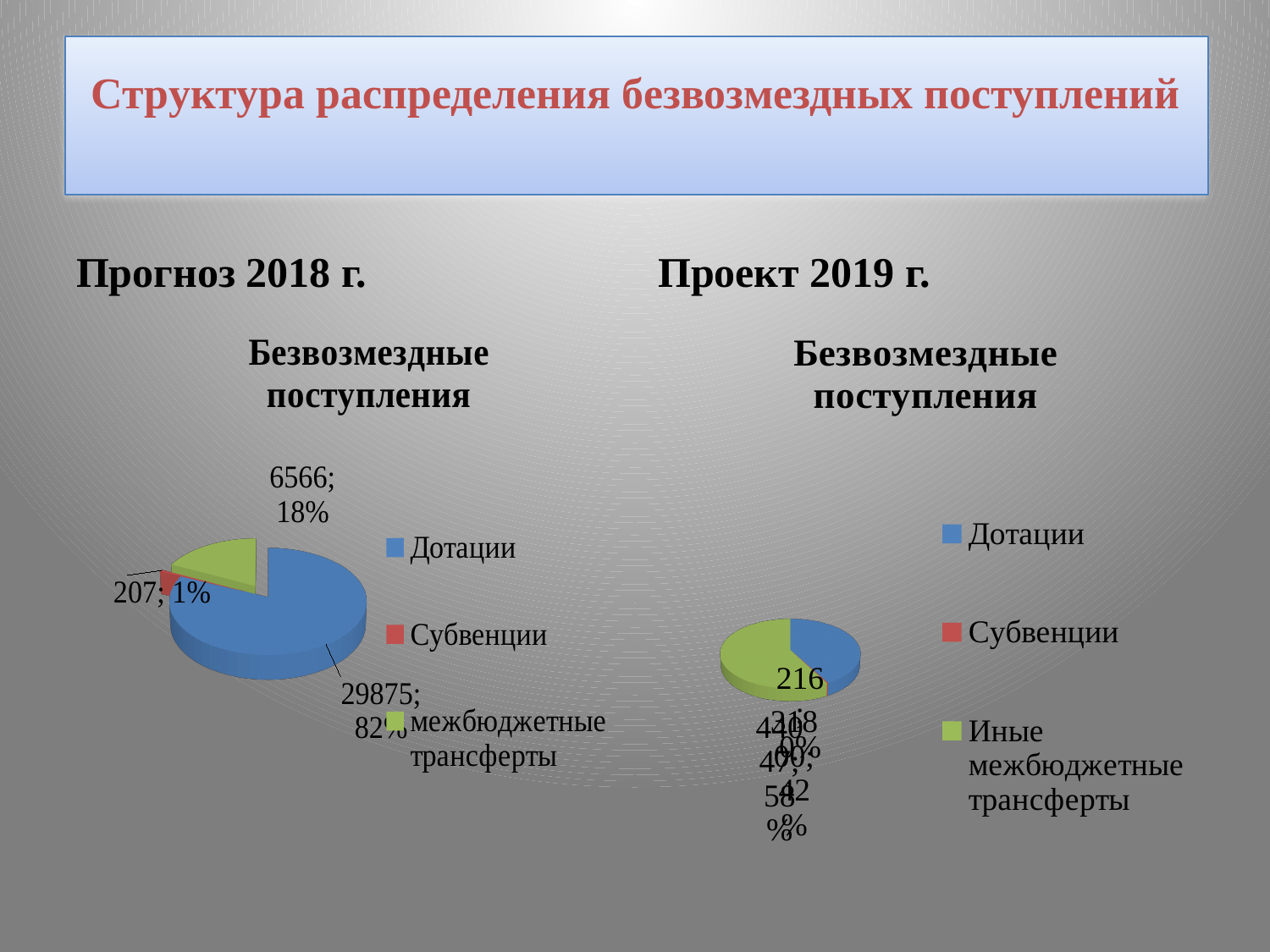

# Структура распределения безвозмездных поступлений
Прогноз 2018 г.
Проект 2019 г.

[unsupported chart]

[unsupported chart]